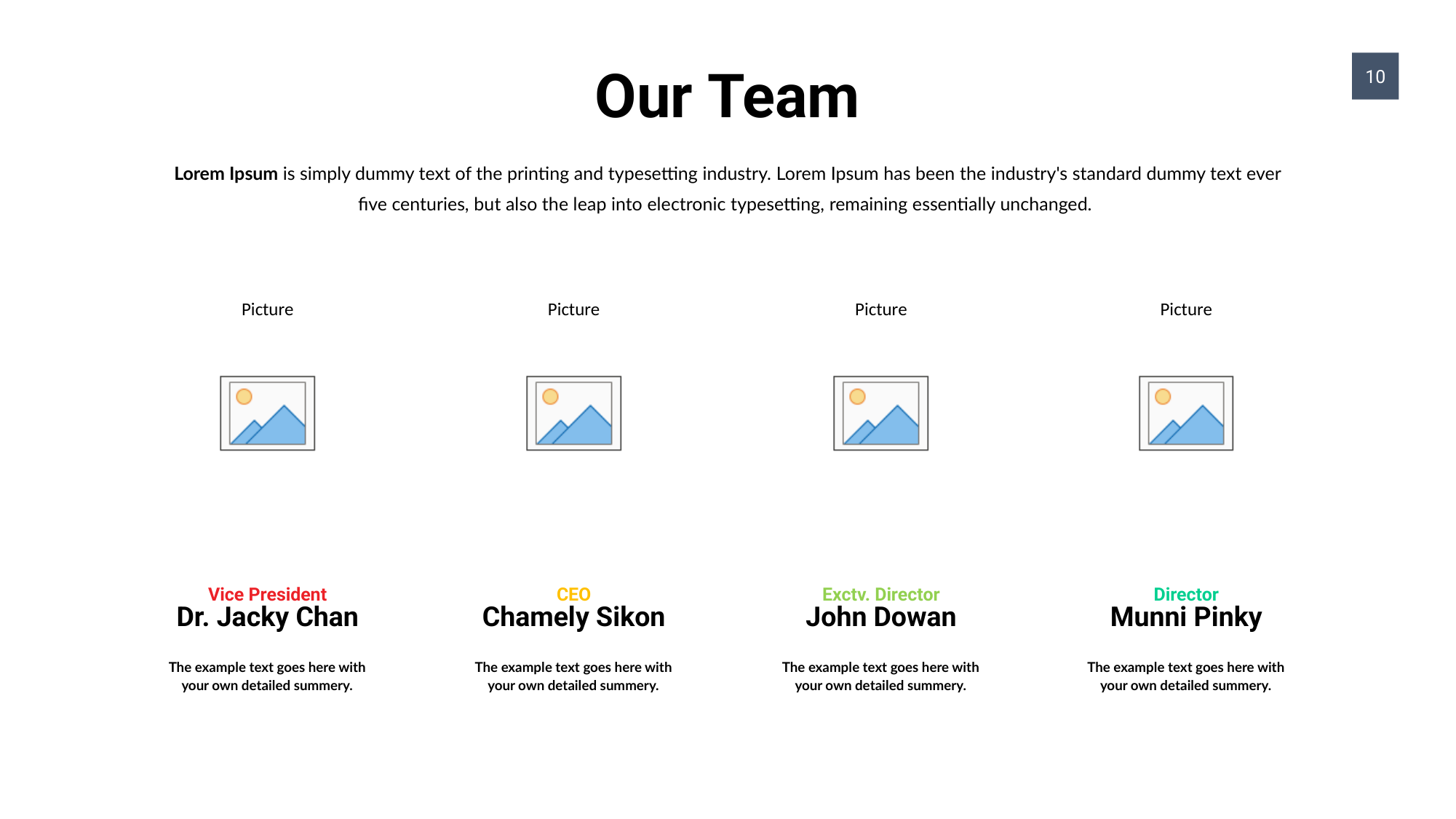

Our Team
10
Lorem Ipsum is simply dummy text of the printing and typesetting industry. Lorem Ipsum has been the industry's standard dummy text ever five centuries, but also the leap into electronic typesetting, remaining essentially unchanged.

Vice President
Dr. Jacky Chan
The example text goes here with your own detailed summery.
CEO
Chamely Sikon
The example text goes here with your own detailed summery.
Exctv. Director
John Dowan
The example text goes here with your own detailed summery.
Director
Munni Pinky
The example text goes here with your own detailed summery.